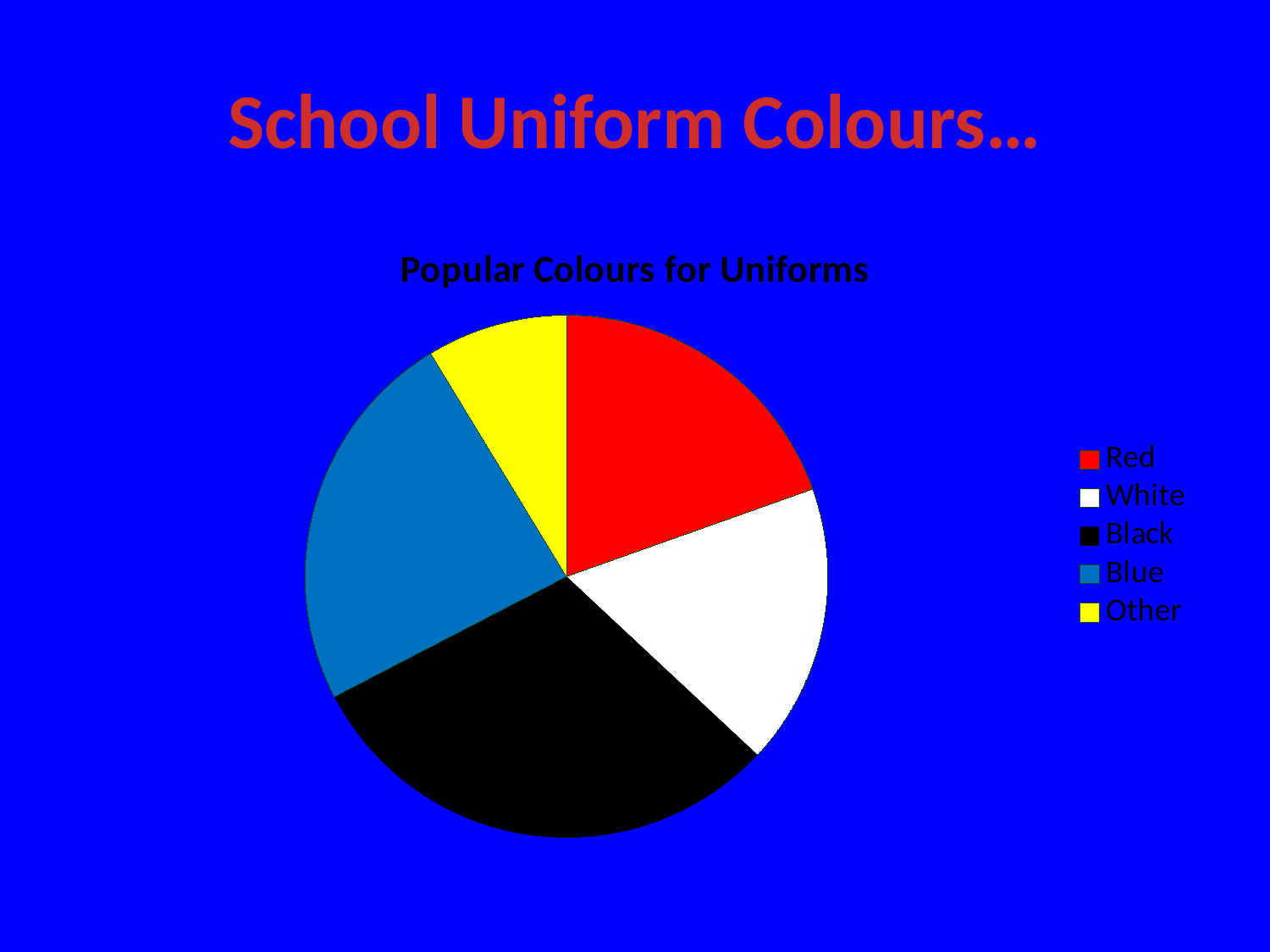

# School Uniform Colours…

### Chart:

| Category | Popular Colours for Uniforms |
|---|---|
| Red | 9.0 |
| White | 8.0 |
| Black | 14.0 |
| Blue | 11.0 |
| Other | 4.0 |